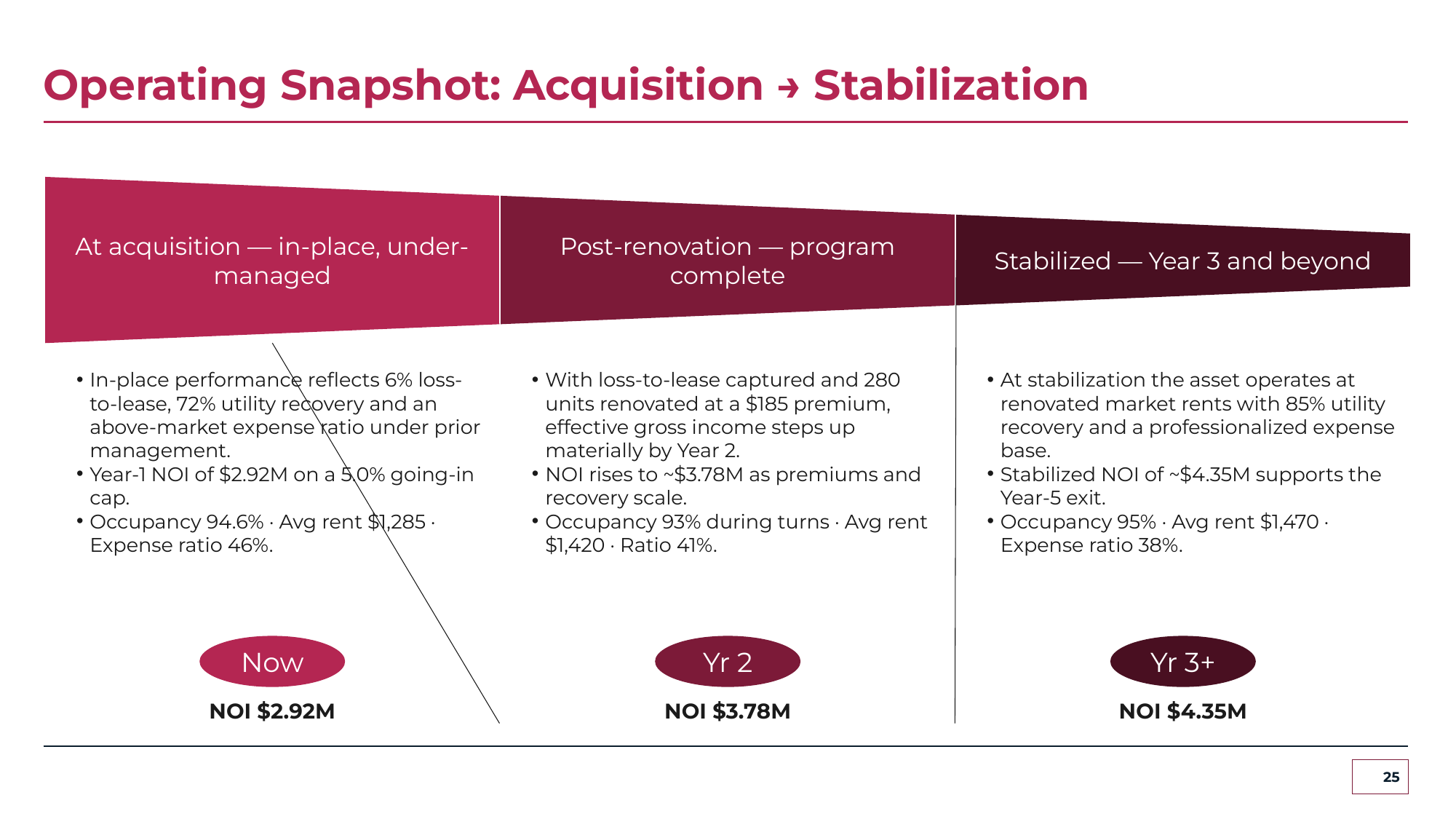

# Operating Snapshot: Acquisition → Stabilization
At acquisition — in-place, under-managed
Post-renovation — program complete
Stabilized — Year 3 and beyond
In-place performance reflects 6% loss-to-lease, 72% utility recovery and an above-market expense ratio under prior management.
Year-1 NOI of $2.92M on a 5.0% going-in cap.
Occupancy 94.6% · Avg rent $1,285 · Expense ratio 46%.
With loss-to-lease captured and 280 units renovated at a $185 premium, effective gross income steps up materially by Year 2.
NOI rises to ~$3.78M as premiums and recovery scale.
Occupancy 93% during turns · Avg rent $1,420 · Ratio 41%.
At stabilization the asset operates at renovated market rents with 85% utility recovery and a professionalized expense base.
Stabilized NOI of ~$4.35M supports the Year-5 exit.
Occupancy 95% · Avg rent $1,470 · Expense ratio 38%.
Now
Yr 2
Yr 3+
NOI $2.92M
NOI $3.78M
NOI $4.35M
25